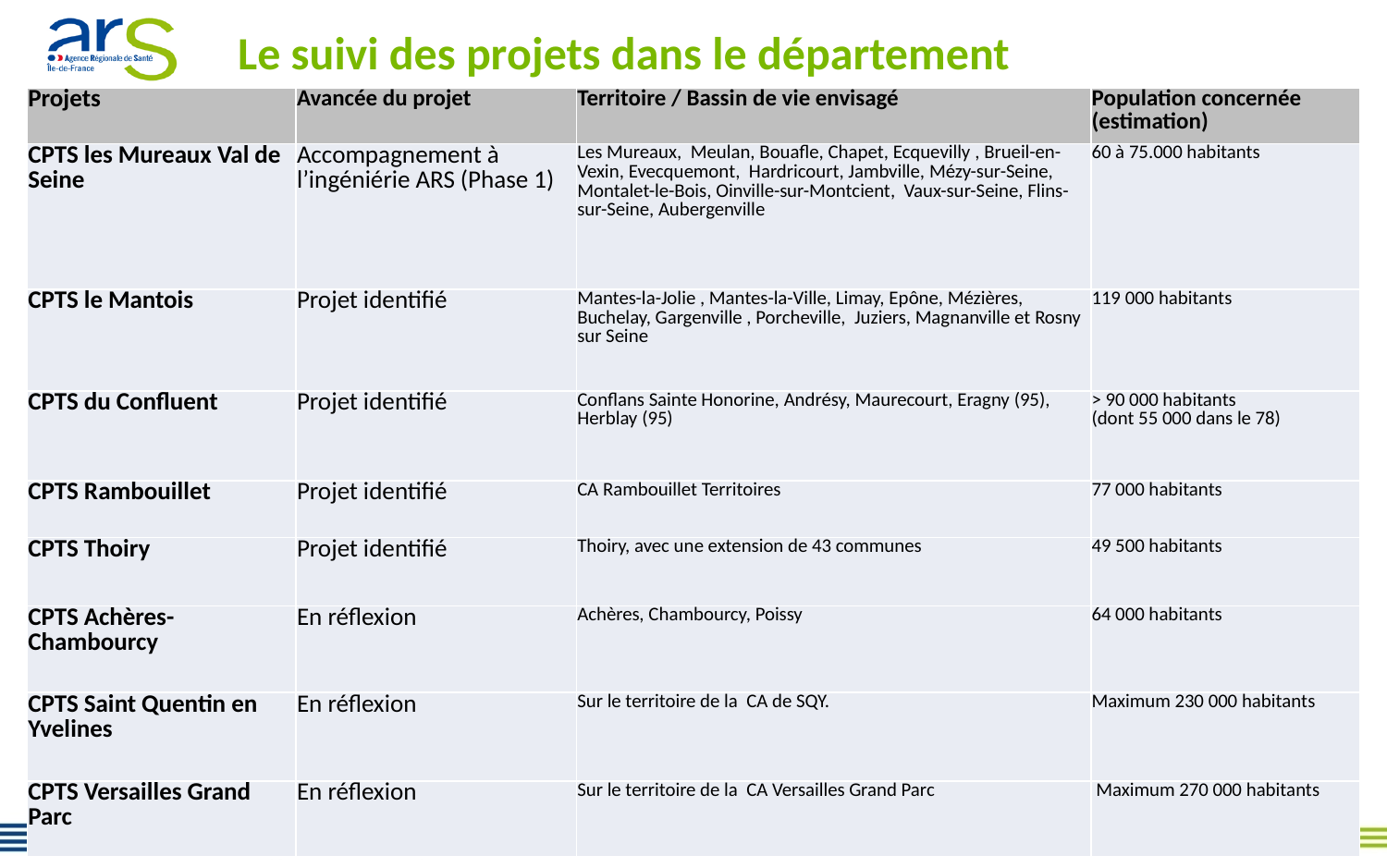

# Le suivi des projets dans le département
| Projets | Avancée du projet | Territoire / Bassin de vie envisagé | Population concernée (estimation) |
| --- | --- | --- | --- |
| CPTS les Mureaux Val de Seine | Accompagnement à l’ingéniérie ARS (Phase 1) | Les Mureaux, Meulan, Bouafle, Chapet, Ecquevilly , Brueil-en-Vexin, Evecquemont, Hardricourt, Jambville, Mézy-sur-Seine, Montalet-le-Bois, Oinville-sur-Montcient, Vaux-sur-Seine, Flins-sur-Seine, Aubergenville | 60 à 75.000 habitants |
| CPTS le Mantois | Projet identifié | Mantes-la-Jolie , Mantes-la-Ville, Limay, Epône, Mézières, Buchelay, Gargenville , Porcheville, Juziers, Magnanville et Rosny sur Seine | 119 000 habitants |
| CPTS du Confluent | Projet identifié | Conflans Sainte Honorine, Andrésy, Maurecourt, Eragny (95), Herblay (95) | > 90 000 habitants (dont 55 000 dans le 78) |
| CPTS Rambouillet | Projet identifié | CA Rambouillet Territoires | 77 000 habitants |
| CPTS Thoiry | Projet identifié | Thoiry, avec une extension de 43 communes | 49 500 habitants |
| CPTS Achères-Chambourcy | En réflexion | Achères, Chambourcy, Poissy | 64 000 habitants |
| CPTS Saint Quentin en Yvelines | En réflexion | Sur le territoire de la CA de SQY. | Maximum 230 000 habitants |
| CPTS Versailles Grand Parc | En réflexion | Sur le territoire de la CA Versailles Grand Parc | Maximum 270 000 habitants |